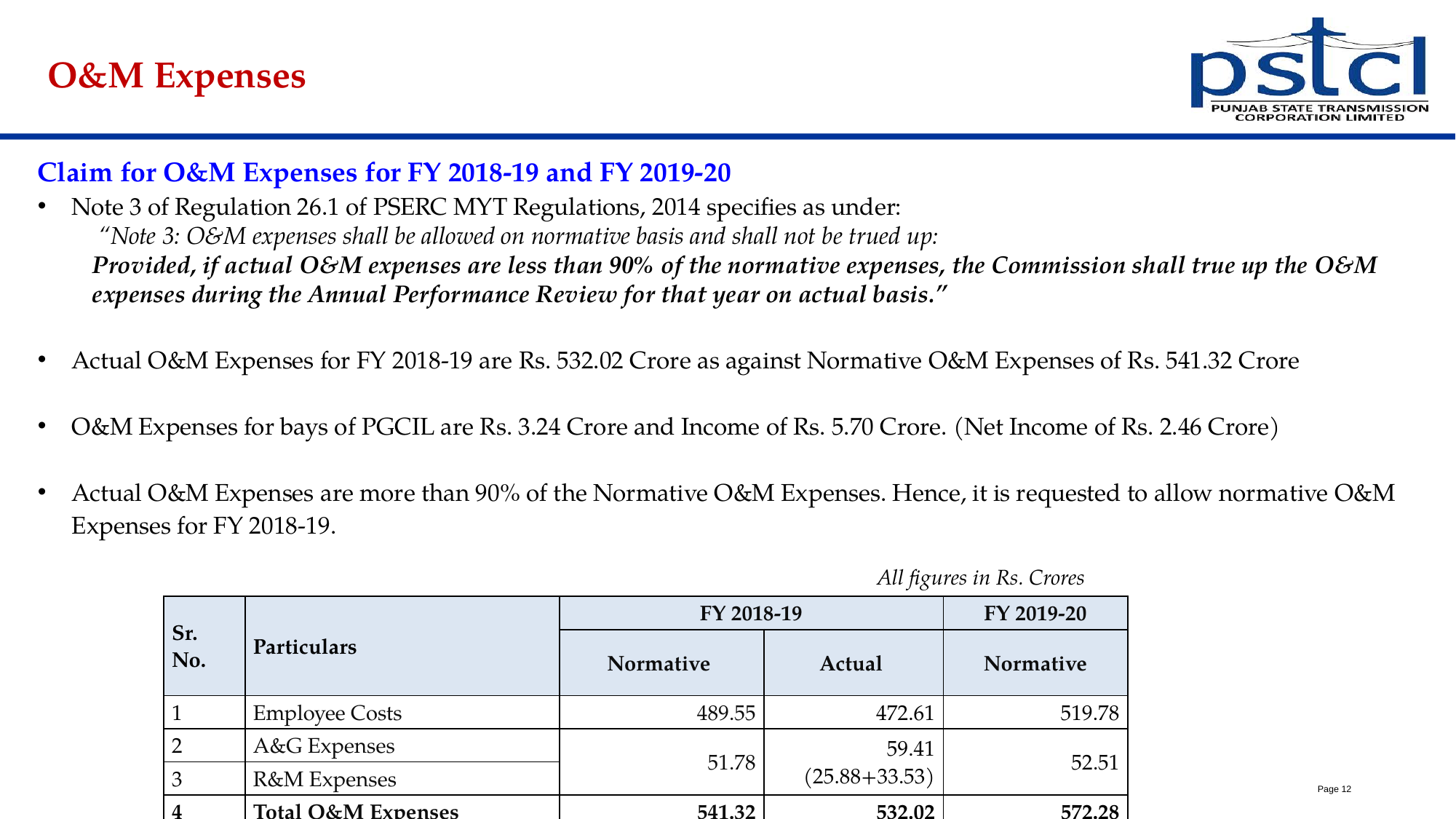

# O&M Expenses
Claim for O&M Expenses for FY 2018-19 and FY 2019-20
Note 3 of Regulation 26.1 of PSERC MYT Regulations, 2014 specifies as under:
 “Note 3: O&M expenses shall be allowed on normative basis and shall not be trued up:
Provided, if actual O&M expenses are less than 90% of the normative expenses, the Commission shall true up the O&M expenses during the Annual Performance Review for that year on actual basis.”

Actual O&M Expenses for FY 2018-19 are Rs. 532.02 Crore as against Normative O&M Expenses of Rs. 541.32 Crore

O&M Expenses for bays of PGCIL are Rs. 3.24 Crore and Income of Rs. 5.70 Crore. (Net Income of Rs. 2.46 Crore)

Actual O&M Expenses are more than 90% of the Normative O&M Expenses. Hence, it is requested to allow normative O&M Expenses for FY 2018-19.
All figures in Rs. Crores
| Sr. No. | Particulars | FY 2018-19 |  | FY 2019-20 |
| --- | --- | --- | --- | --- |
|  |  | Normative | Actual | Normative |
| 1 | Employee Costs | 489.55 | 472.61 | 519.78 |
| 2 | A&G Expenses | 51.78 | 59.41 (25.88+33.53) | 52.51 |
| 3 | R&M Expenses |  |  |  |
| 4 | Total O&M Expenses | 541.32 | 532.02 | 572.28 |